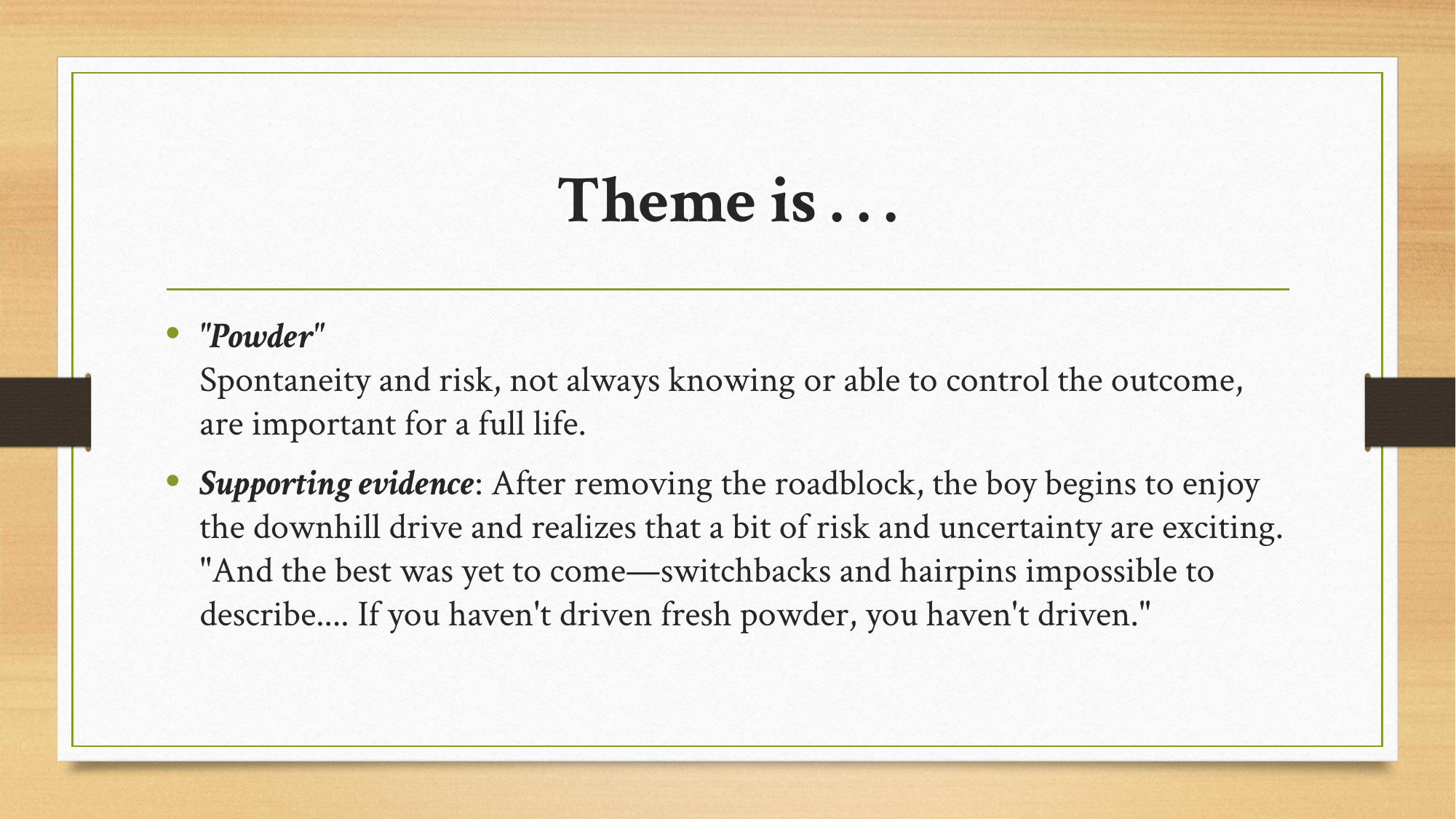

# Theme is . . .
"Powder"
Spontaneity and risk, not always knowing or able to control the outcome, are important for a full life.
Supporting evidence: After removing the roadblock, the boy begins to enjoy the downhill drive and realizes that a bit of risk and uncertainty are exciting. "And the best was yet to come—switchbacks and hairpins impossible to describe.... If you haven't driven fresh powder, you haven't driven."